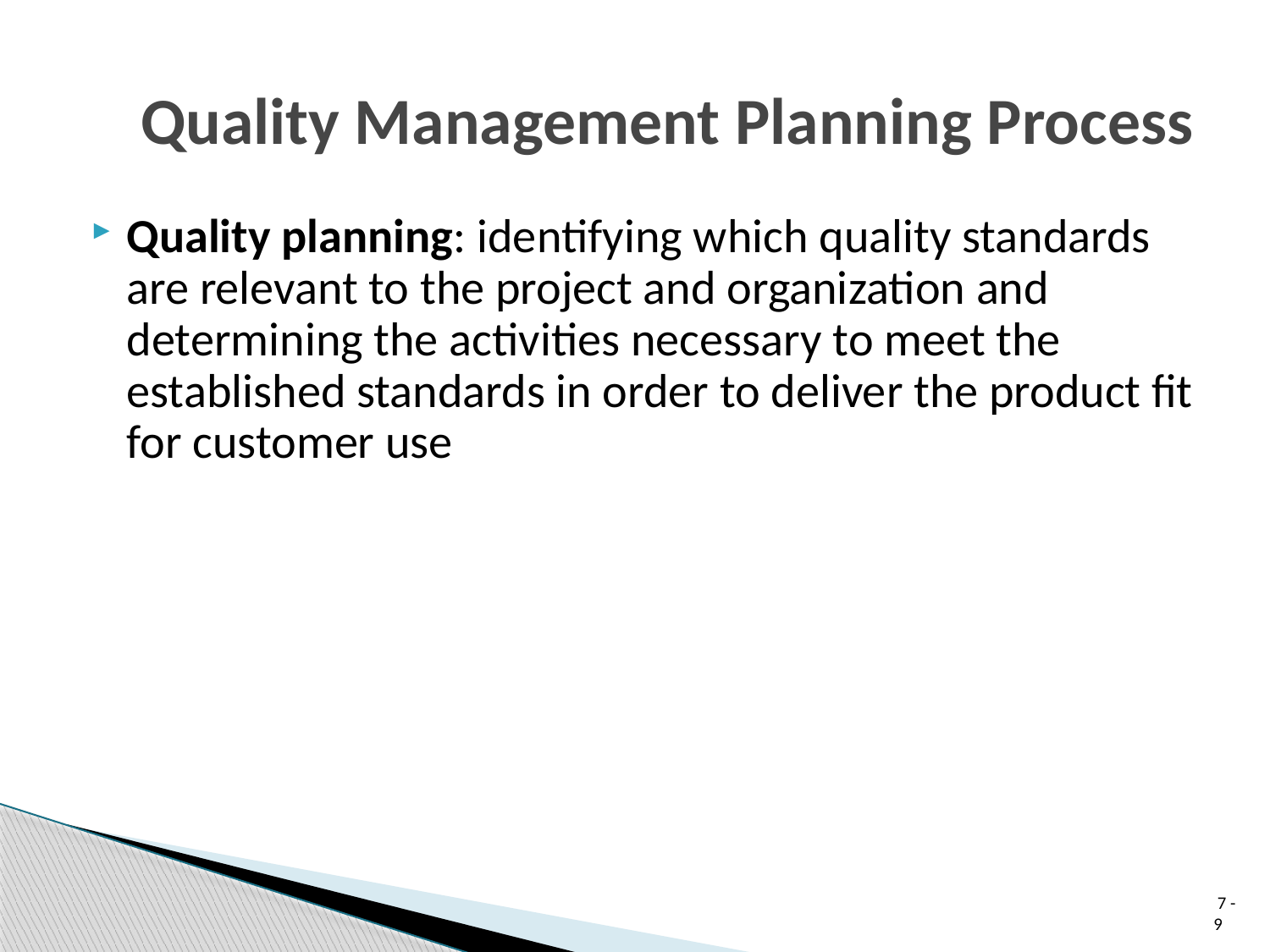

# Quality Management Planning Process
Quality planning: identifying which quality standards are relevant to the project and organization and determining the activities necessary to meet the established standards in order to deliver the product fit for customer use
 7 - 9